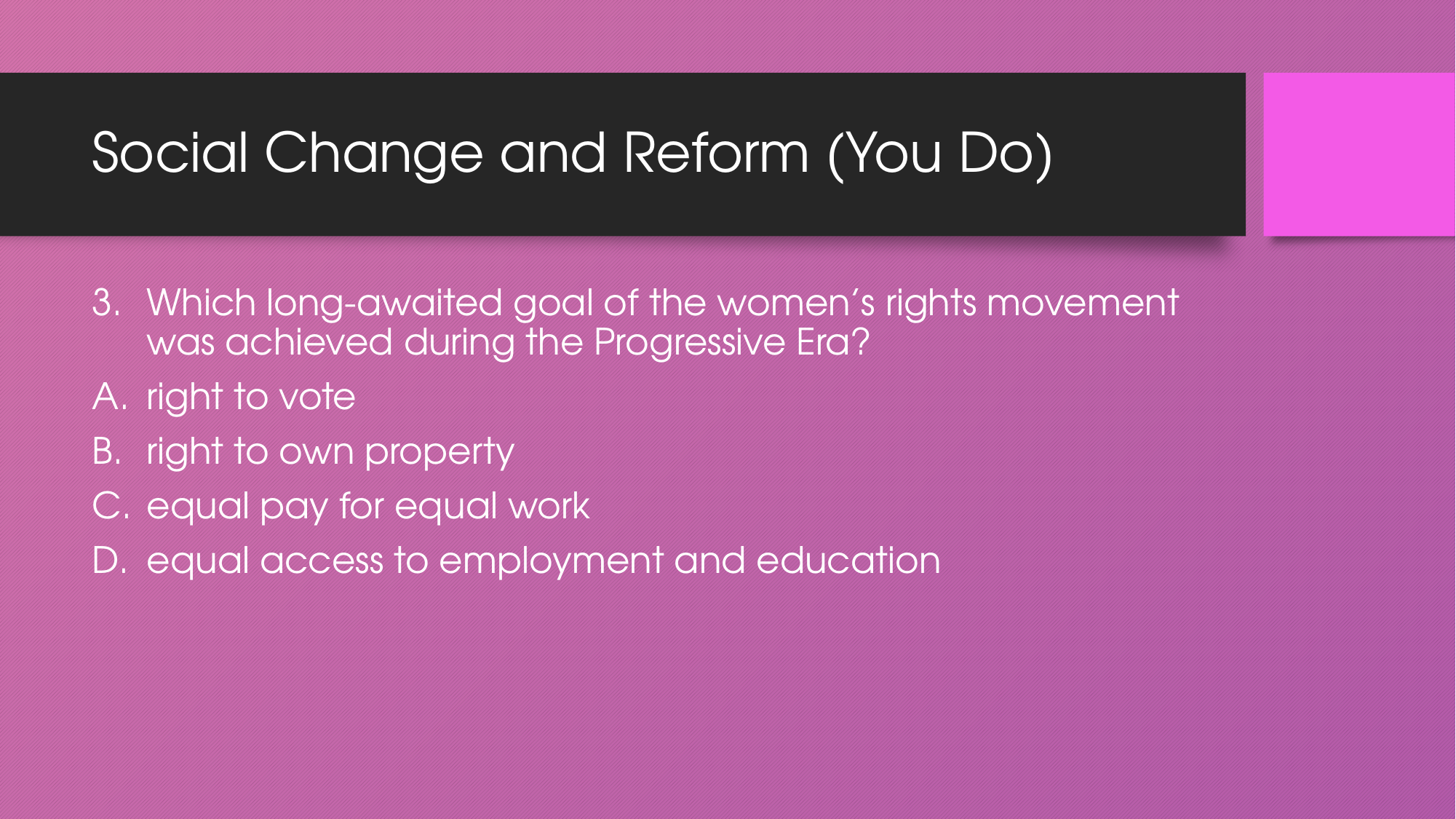

# Social Change and Reform (You Do)
Which long-awaited goal of the women’s rights movement was achieved during the Progressive Era?
right to vote
right to own property
equal pay for equal work
equal access to employment and education